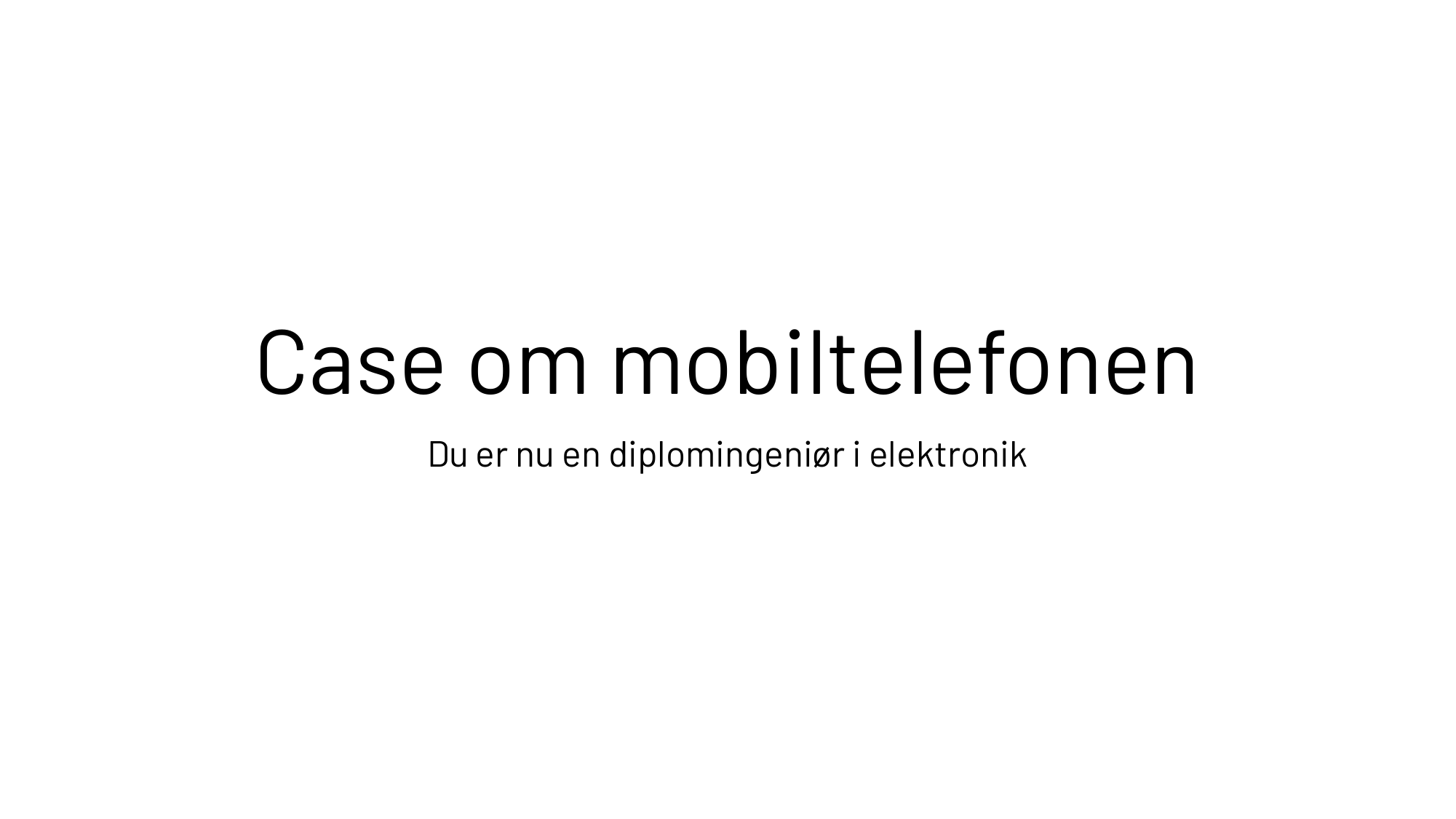

# Case om mobiltelefonen
Du er nu en diplomingeniør i elektronik